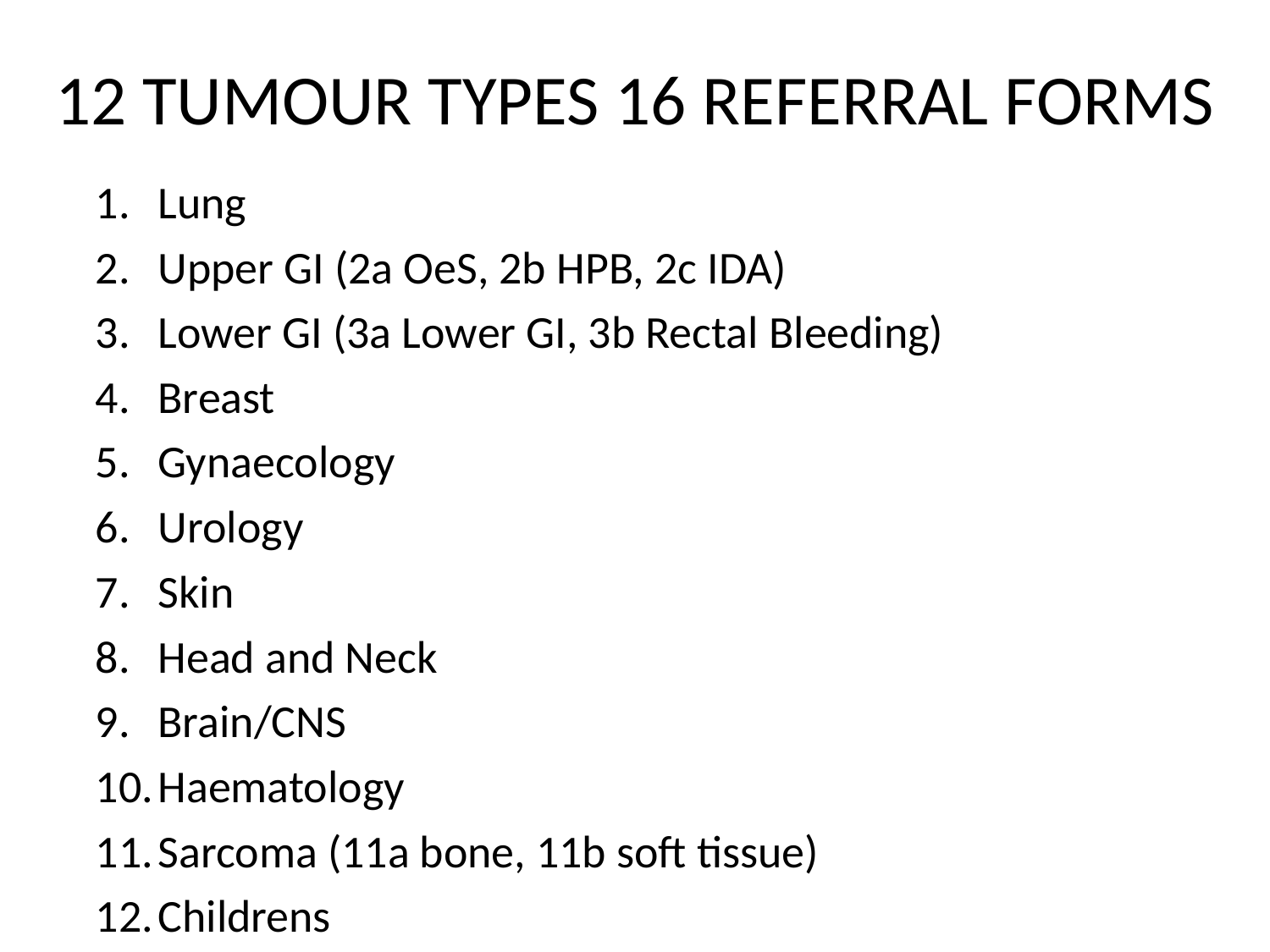

# 12 TUMOUR TYPES 16 REFERRAL FORMS
Lung
Upper GI (2a OeS, 2b HPB, 2c IDA)
Lower GI (3a Lower GI, 3b Rectal Bleeding)
Breast
Gynaecology
Urology
Skin
Head and Neck
Brain/CNS
Haematology
Sarcoma (11a bone, 11b soft tissue)
Childrens